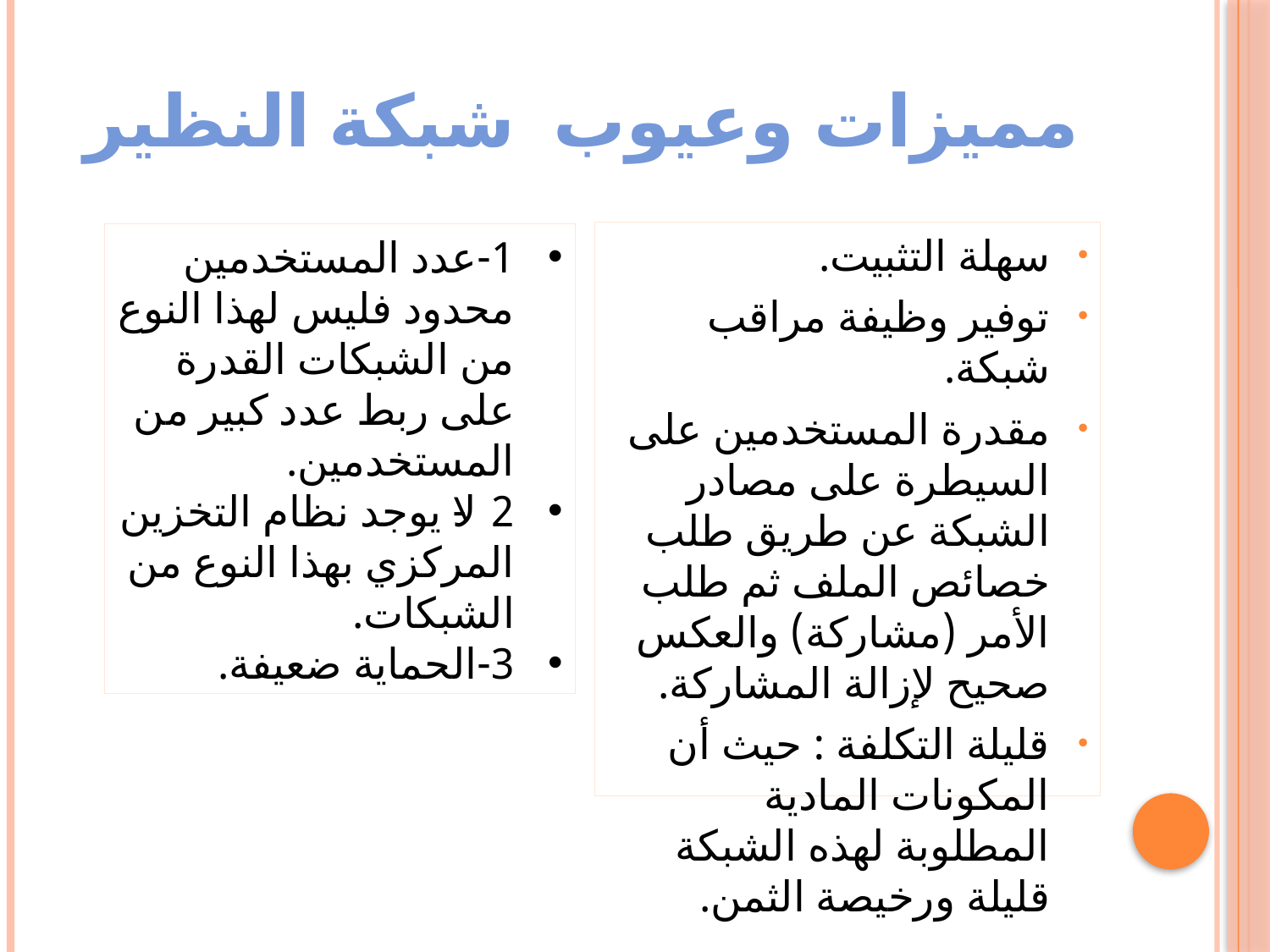

# مميزات وعيوب  شبكة النظير
سهلة التثبيت.
توفير وظيفة مراقب شبكة.
مقدرة المستخدمين على السيطرة على مصادر الشبكة عن طريق طلب خصائص الملف ثم طلب الأمر (مشاركة) والعكس صحيح لإزالة المشاركة.
قليلة التكلفة : حيث أن المكونات المادية المطلوبة لهذه الشبكة قليلة ورخيصة الثمن.
1-عدد المستخدمين محدود فليس لهذا النوع من الشبكات القدرة على ربط عدد كبير من المستخدمين.
2-لا يوجد نظام التخزين المركزي بهذا النوع من الشبكات.
3-الحماية ضعيفة.